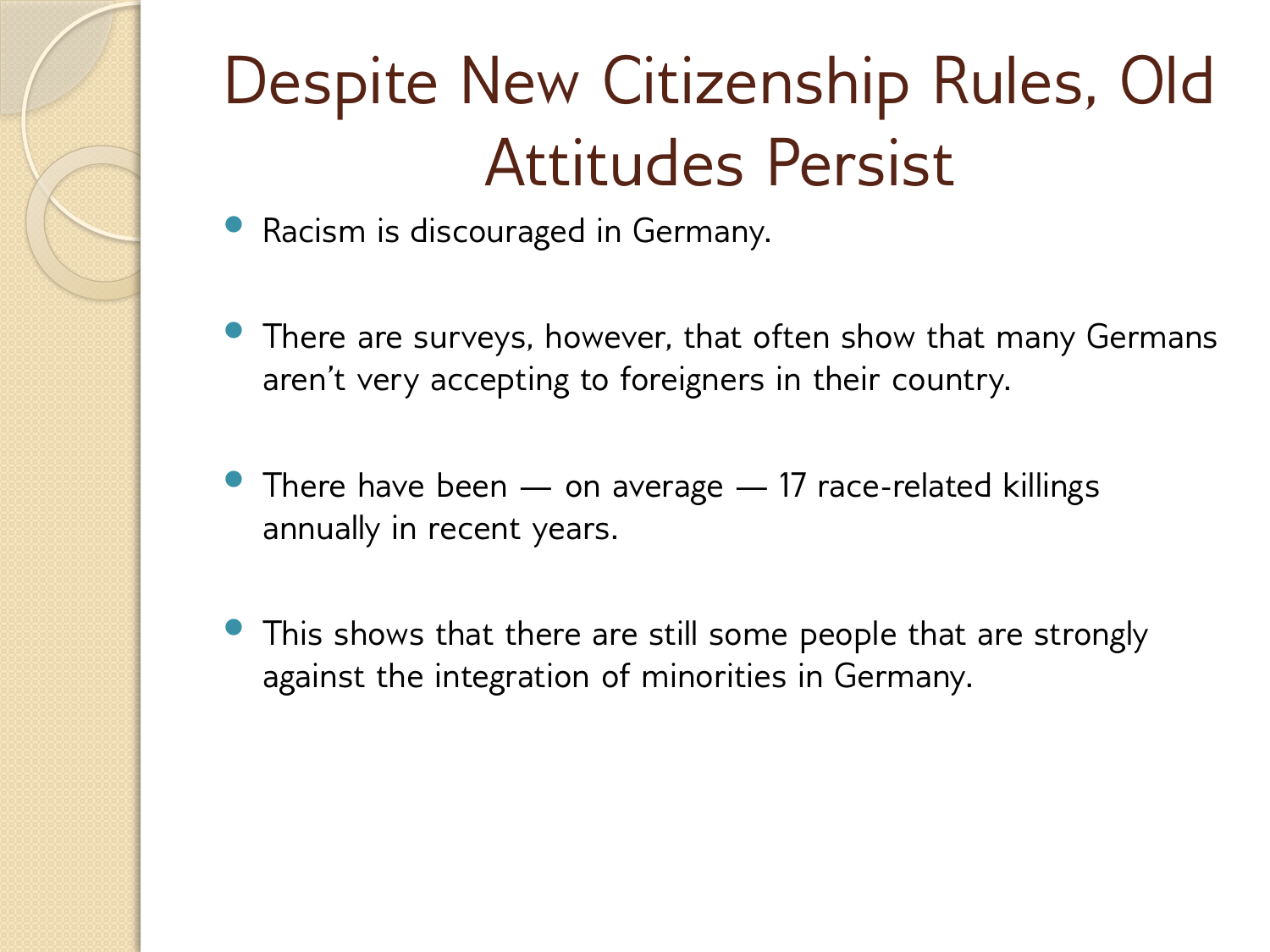

# Despite New Citizenship Rules, Old Attitudes Persist
Racism is discouraged in Germany.

There are surveys, however, that often show that many Germans aren’t very accepting to foreigners in their country.

There have been — on average — 17 race-related killings annually in recent years.

This shows that there are still some people that are strongly against the integration of minorities in Germany.